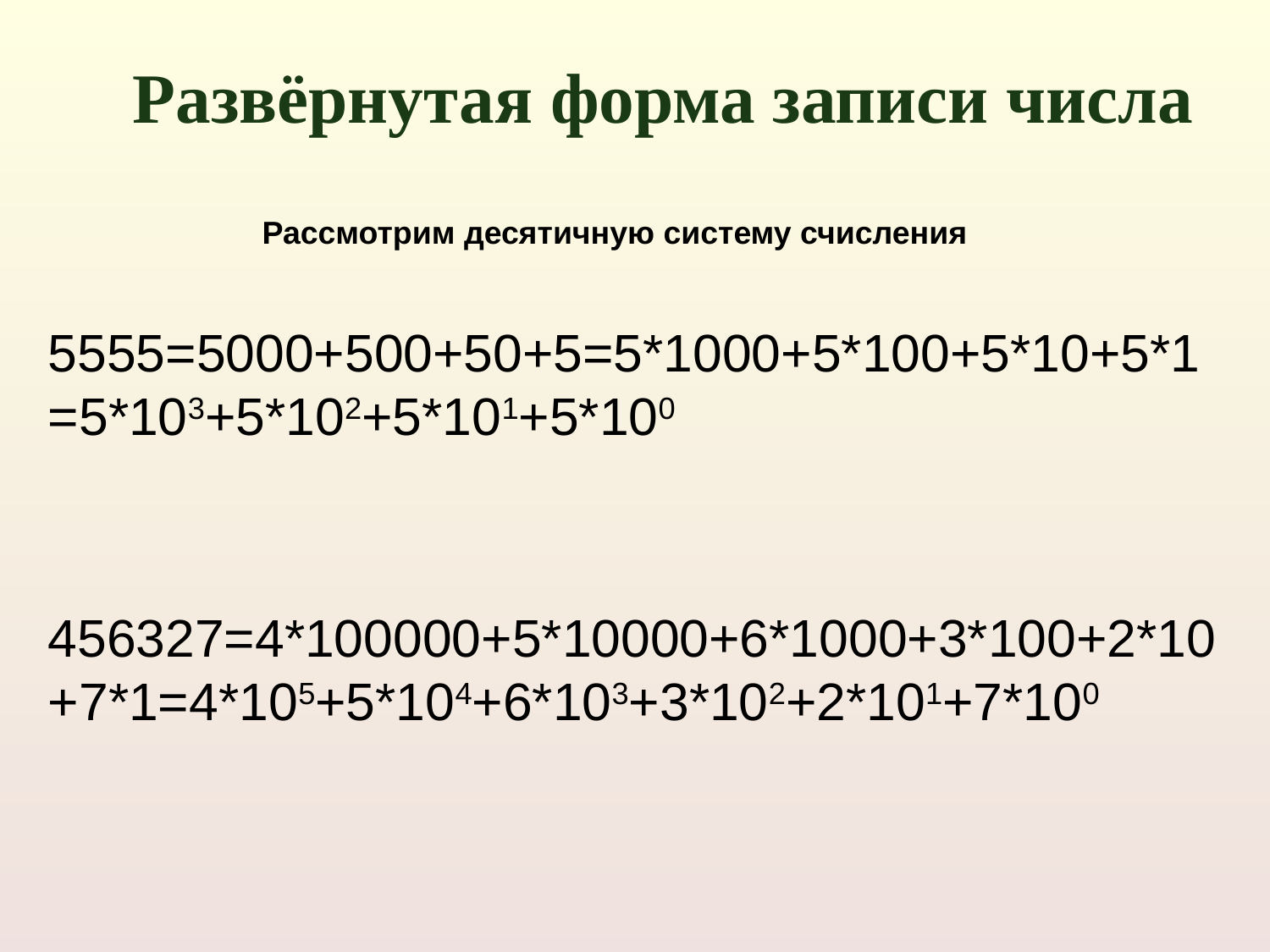

Развёрнутая форма записи числа
Рассмотрим десятичную систему счисления
5555=5000+500+50+5=5*1000+5*100+5*10+5*1=5*103+5*102+5*101+5*100

456327=4*100000+5*10000+6*1000+3*100+2*10+7*1=4*105+5*104+6*103+3*102+2*101+7*100